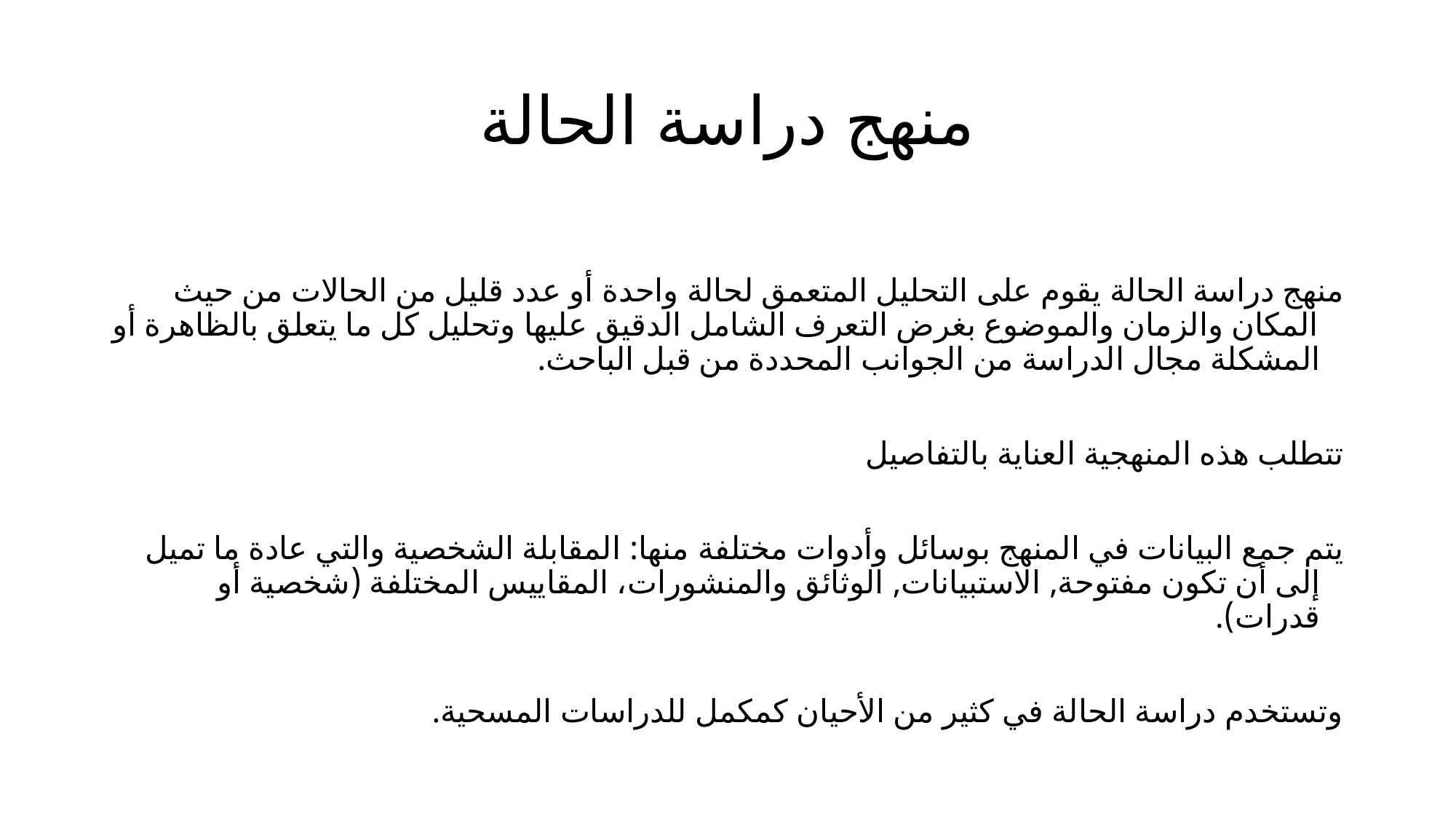

# منهج دراسة الحالة

منهج دراسة الحالة يقوم على التحليل المتعمق لحالة واحدة أو عدد قليل من الحالات من حيث المكان والزمان والموضوع بغرض التعرف الشامل الدقيق عليها وتحليل كل ما يتعلق بالظاهرة أو المشكلة مجال الدراسة من الجوانب المحددة من قبل الباحث.

تتطلب هذه المنهجية العناية بالتفاصيل

يتم جمع البيانات في المنهج بوسائل وأدوات مختلفة منها: المقابلة الشخصية والتي عادة ما تميل إلى أن تكون مفتوحة, الاستبيانات, الوثائق والمنشورات، المقاييس المختلفة (شخصية أو قدرات).

وتستخدم دراسة الحالة في كثير من الأحيان كمكمل للدراسات المسحية.